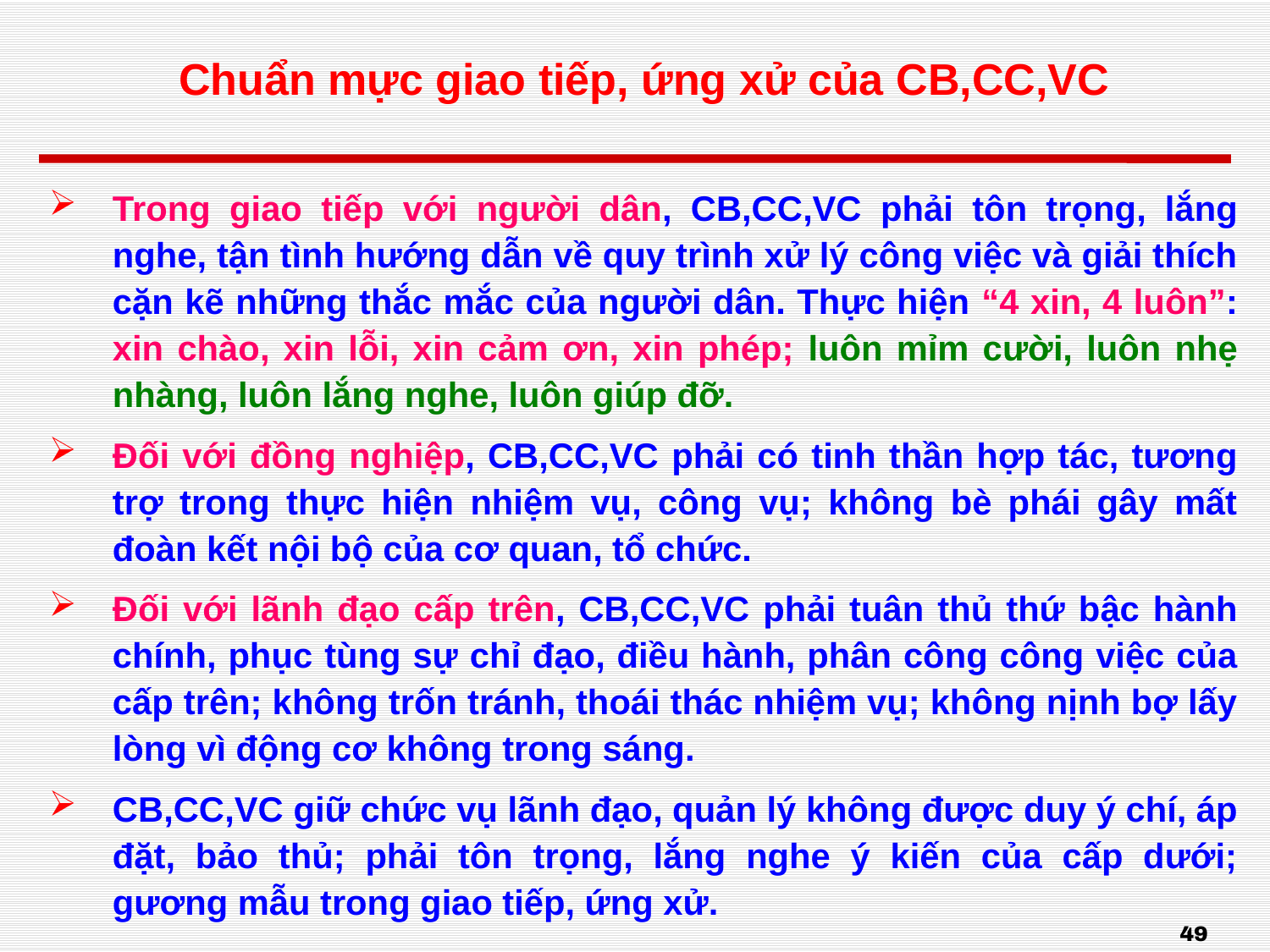

# Chuẩn mực giao tiếp, ứng xử của CB,CC,VC
Trong giao tiếp với người dân, CB,CC,VC phải tôn trọng, lắng nghe, tận tình hướng dẫn về quy trình xử lý công việc và giải thích cặn kẽ những thắc mắc của người dân. Thực hiện “4 xin, 4 luôn”: xin chào, xin lỗi, xin cảm ơn, xin phép; luôn mỉm cười, luôn nhẹ nhàng, luôn lắng nghe, luôn giúp đỡ.
Đối với đồng nghiệp, CB,CC,VC phải có tinh thần hợp tác, tương trợ trong thực hiện nhiệm vụ, công vụ; không bè phái gây mất đoàn kết nội bộ của cơ quan, tổ chức.
Đối với lãnh đạo cấp trên, CB,CC,VC phải tuân thủ thứ bậc hành chính, phục tùng sự chỉ đạo, điều hành, phân công công việc của cấp trên; không trốn tránh, thoái thác nhiệm vụ; không nịnh bợ lấy lòng vì động cơ không trong sáng.
CB,CC,VC giữ chức vụ lãnh đạo, quản lý không được duy ý chí, áp đặt, bảo thủ; phải tôn trọng, lắng nghe ý kiến của cấp dưới; gương mẫu trong giao tiếp, ứng xử.